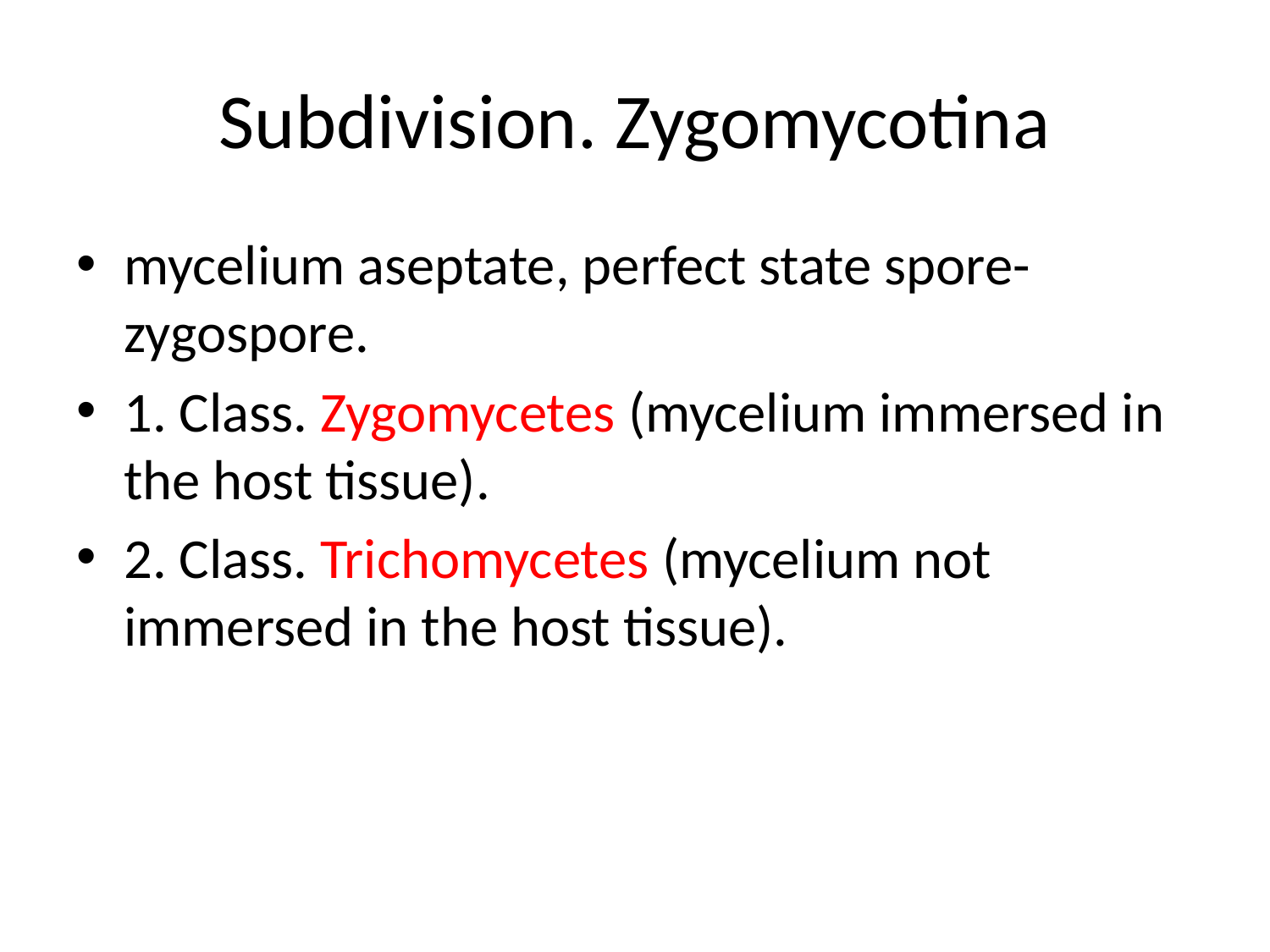

# Subdivision. Zygomycotina
mycelium aseptate, perfect state spore-zygospore.
1. Class. Zygomycetes (mycelium immersed in the host tissue).
2. Class. Trichomycetes (mycelium not immersed in the host tissue).